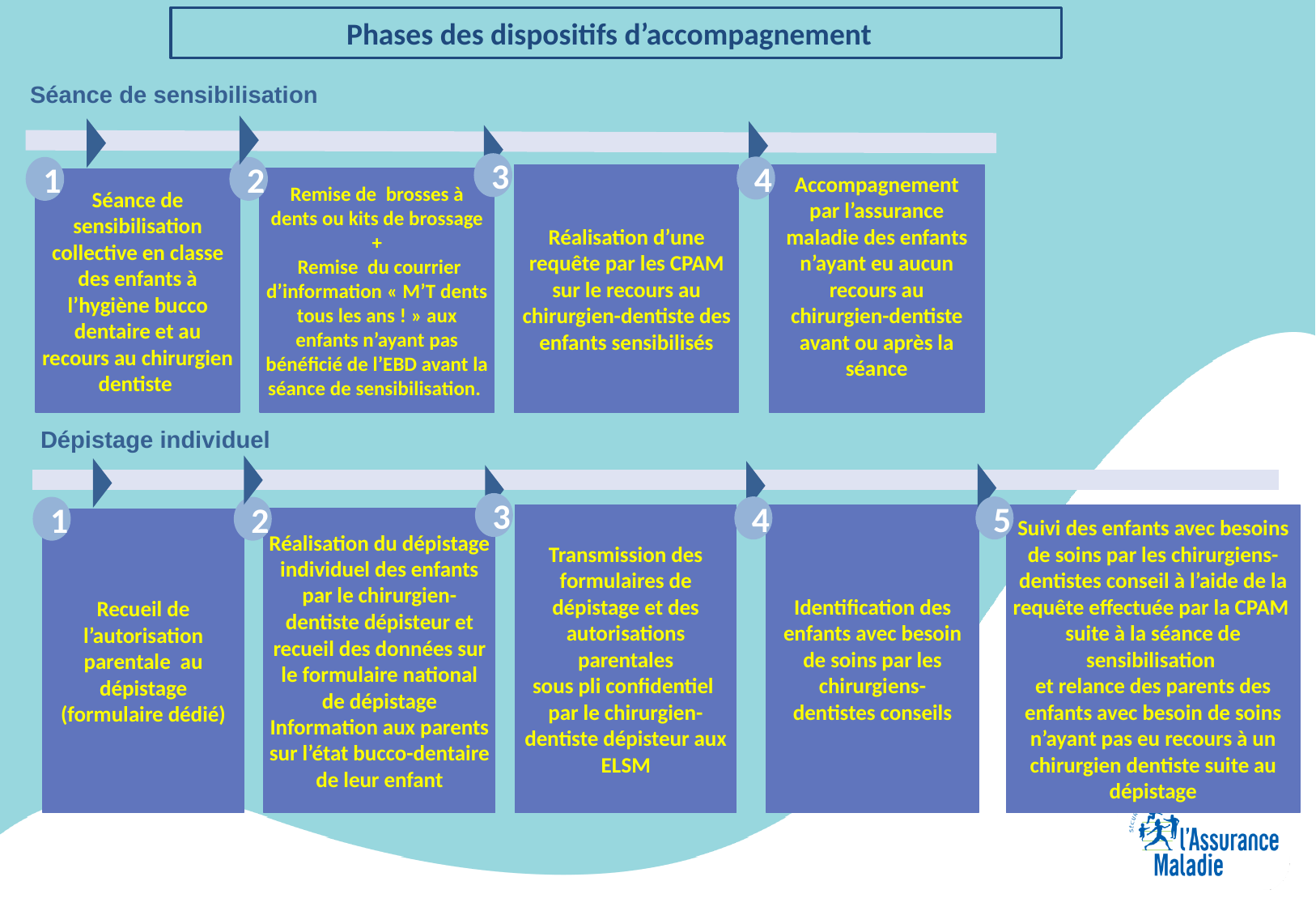

Phases des dispositifs d’accompagnement
Séance de sensibilisation

1
2
Accompagnement par l’assurance maladie des enfants n’ayant eu aucun recours au chirurgien-dentiste avant ou après la séance

Remise de  brosses à dents ou kits de brossage +
 Remise  du courrier d’information « M’T dents tous les ans ! » aux enfants n’ayant pas bénéficié de l’EBD avant la séance de sensibilisation.

Séance de sensibilisation collective en classe des enfants à l’hygiène bucco dentaire et au recours au chirurgien dentiste
3
4
Réalisation d’une requête par les CPAM sur le recours au chirurgien-dentiste des enfants sensibilisés
Dépistage individuel

1
2
Identification des enfants avec besoin de soins par les chirurgiens-dentistes conseils

Suivi des enfants avec besoins de soins par les chirurgiens-dentistes conseil à l’aide de la requête effectuée par la CPAM  suite à la séance de sensibilisation
et relance des parents des enfants avec besoin de soins n’ayant pas eu recours à un chirurgien dentiste suite au dépistage

Réalisation du dépistage individuel des enfants par le chirurgien-dentiste dépisteur et recueil des données sur le formulaire national de dépistage
Information aux parents sur l’état bucco-dentaire de leur enfant

Recueil de l’autorisation parentale  au dépistage (formulaire dédié)
3
4
5
Transmission des formulaires de dépistage et des autorisations parentales
sous pli confidentiel  par le chirurgien-dentiste dépisteur aux ELSM